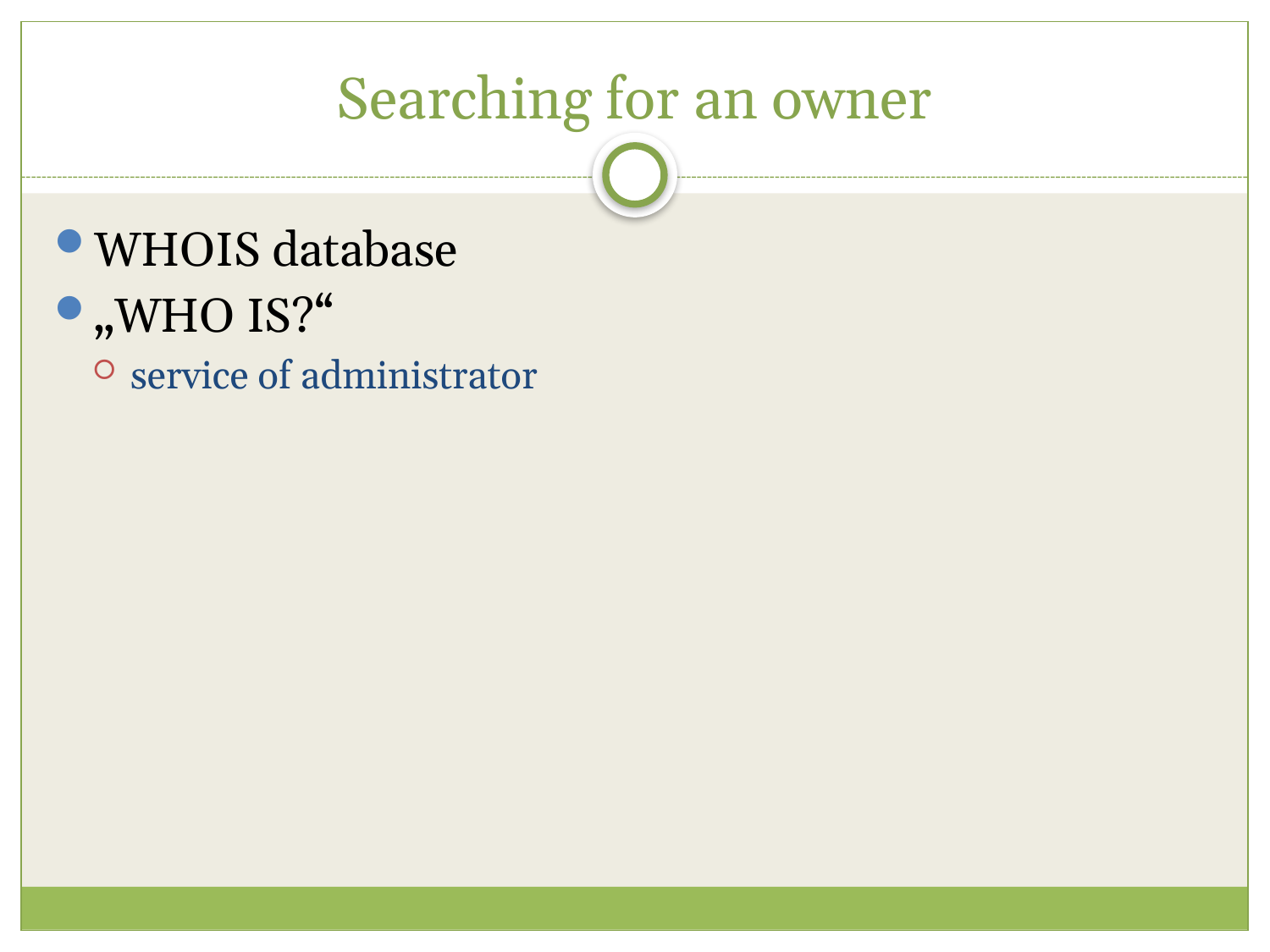

# Searching for an owner
WHOIS database
„WHO IS?“
service of administrator